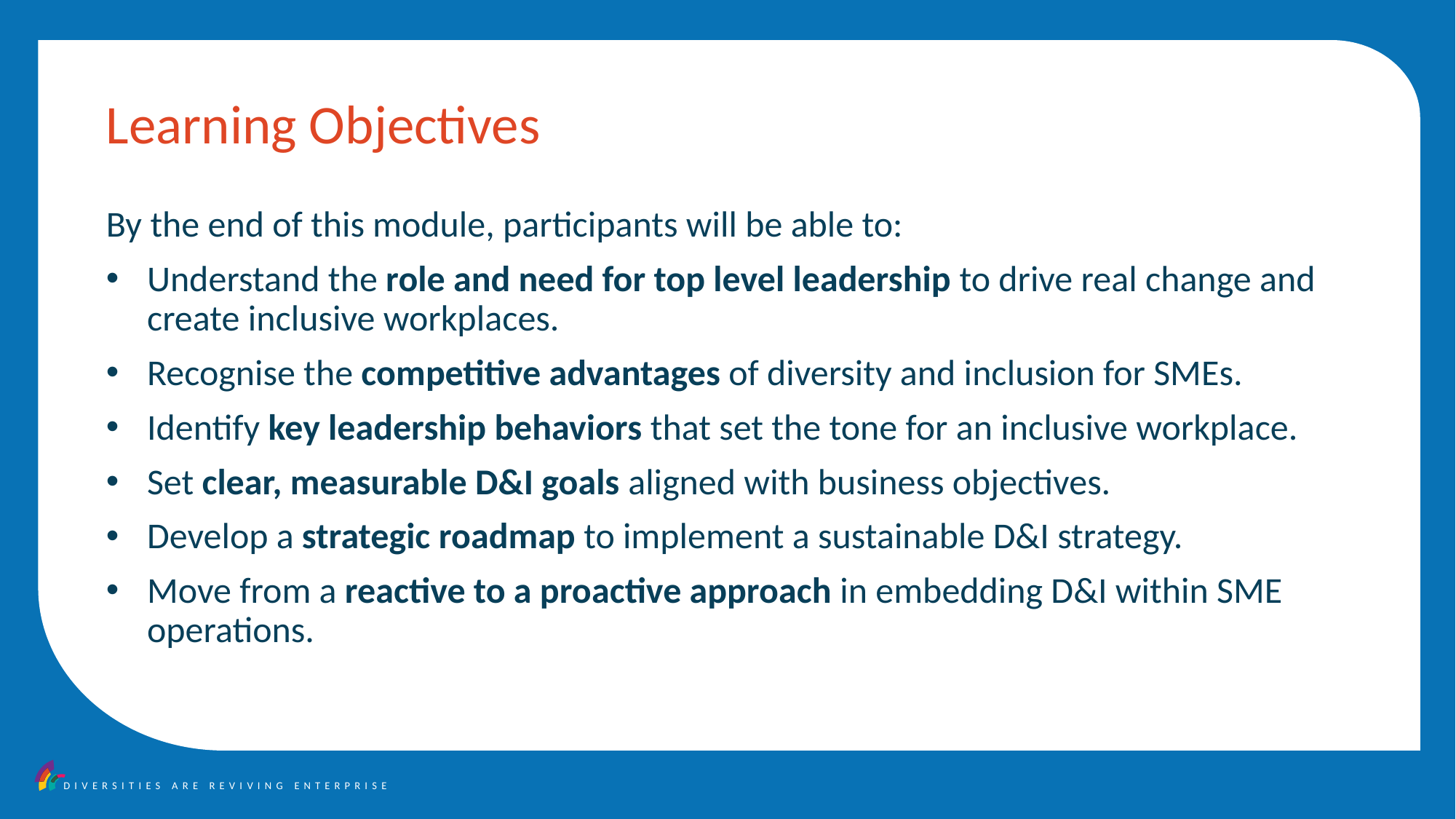

Learning Objectives
By the end of this module, participants will be able to:
Understand the role and need for top level leadership to drive real change and create inclusive workplaces.
Recognise the competitive advantages of diversity and inclusion for SMEs.
Identify key leadership behaviors that set the tone for an inclusive workplace.
Set clear, measurable D&I goals aligned with business objectives.
Develop a strategic roadmap to implement a sustainable D&I strategy.
Move from a reactive to a proactive approach in embedding D&I within SME operations.